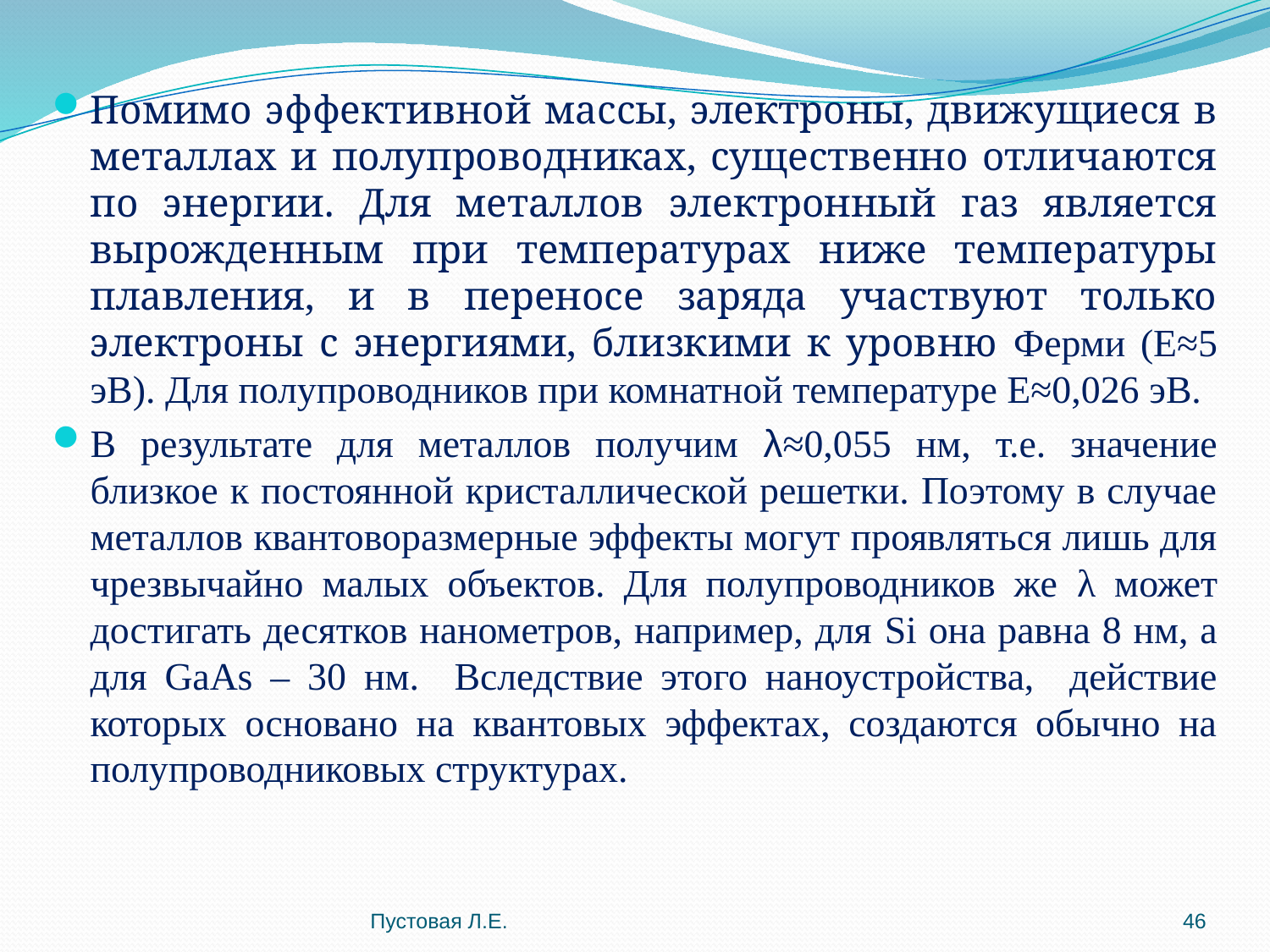

Помимо эффективной массы, электроны, движущиеся в металлах и полупроводниках, существенно отличаются по энергии. Для металлов электронный газ является вырожденным при температурах ниже температуры плавления, и в переносе заряда участвуют только электроны с энергиями, близкими к уровню Ферми (Е≈5 эВ). Для полупроводников при комнатной температуре Е≈0,026 эВ.
В результате для металлов получим λ≈0,055 нм, т.е. значение близкое к постоянной кристаллической решетки. Поэтому в случае металлов квантоворазмерные эффекты могут проявляться лишь для чрезвычайно малых объектов. Для полупроводников же λ может достигать десятков нанометров, например, для Si она равна 8 нм, а для GaAs – 30 нм.  Вследствие этого наноустройства,  действие которых основано на квантовых эффектах, создаются обычно на полупроводниковых структурах.
Пустовая Л.Е.
46